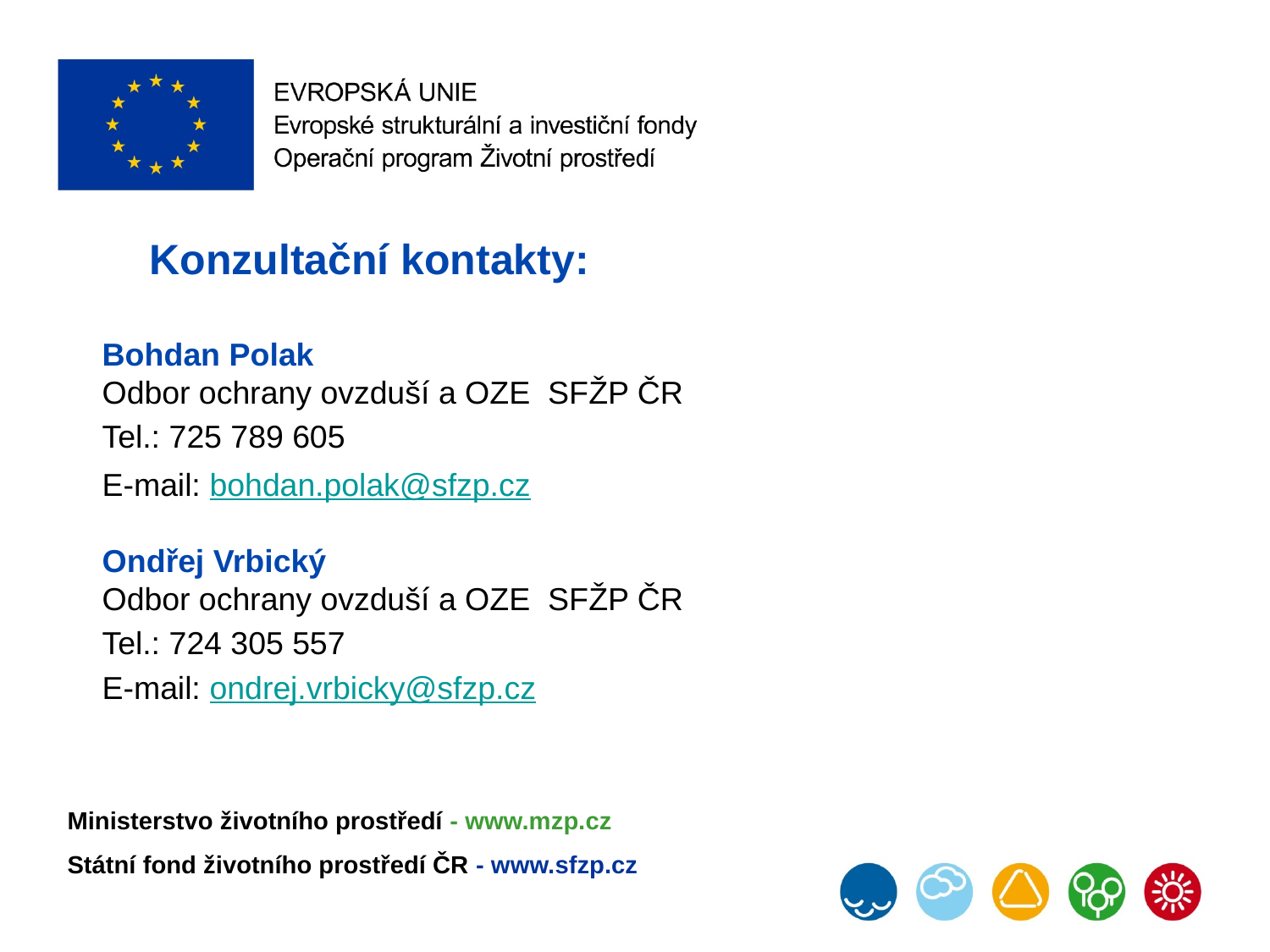

Konzultační kontakty:

Bohdan Polak
Odbor ochrany ovzduší a OZE  SFŽP ČR
Tel.: 725 789 605
E-mail: bohdan.polak@sfzp.cz
Ondřej Vrbický
Odbor ochrany ovzduší a OZE  SFŽP ČR
Tel.: 724 305 557
E-mail: ondrej.vrbicky@sfzp.cz
Ministerstvo životního prostředí - www.mzp.cz
Státní fond životního prostředí ČR - www.sfzp.cz